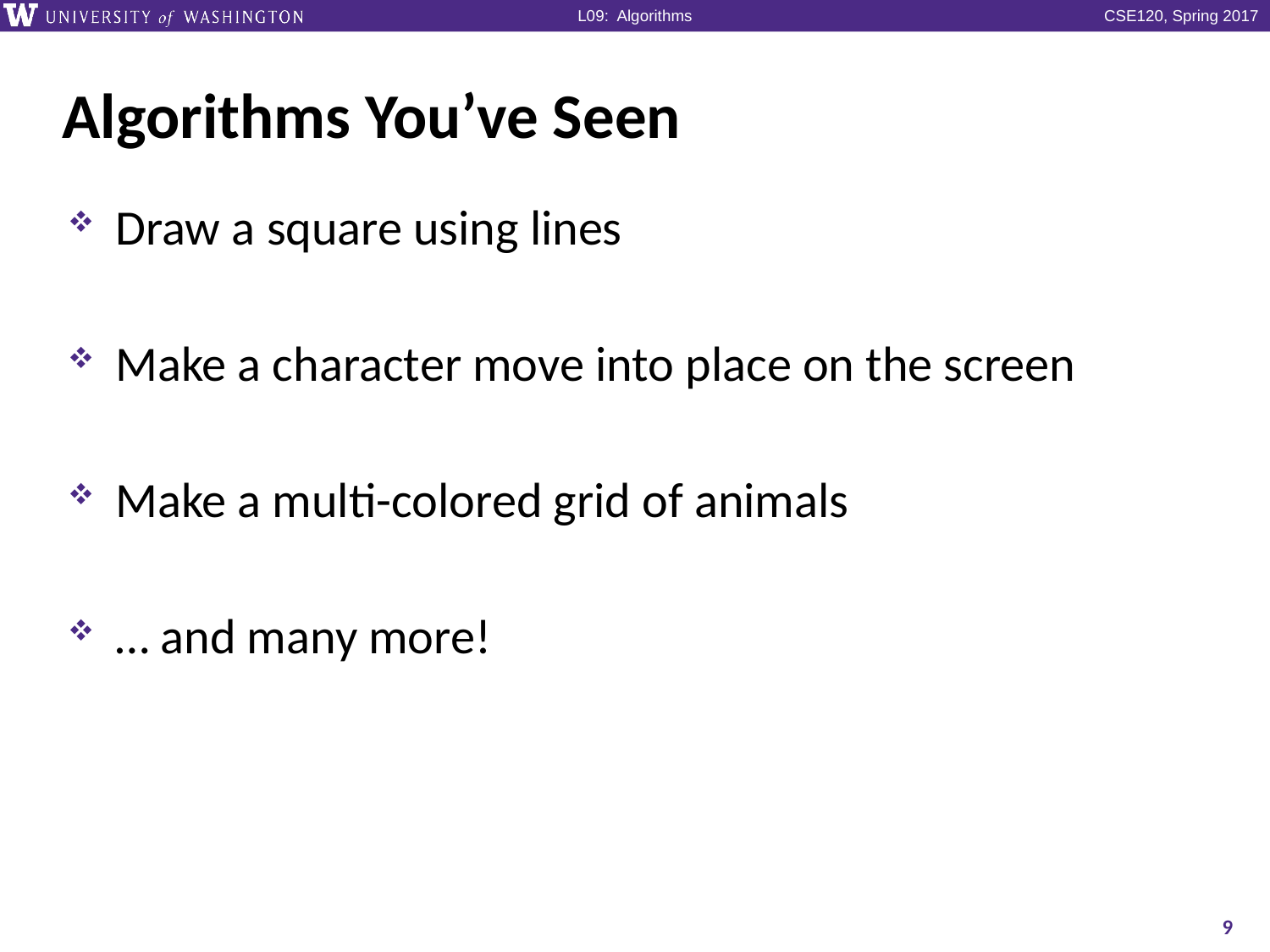

# Algorithms You’ve Seen
Draw a square using lines

Make a character move into place on the screen

Make a multi-colored grid of animals

… and many more!
9